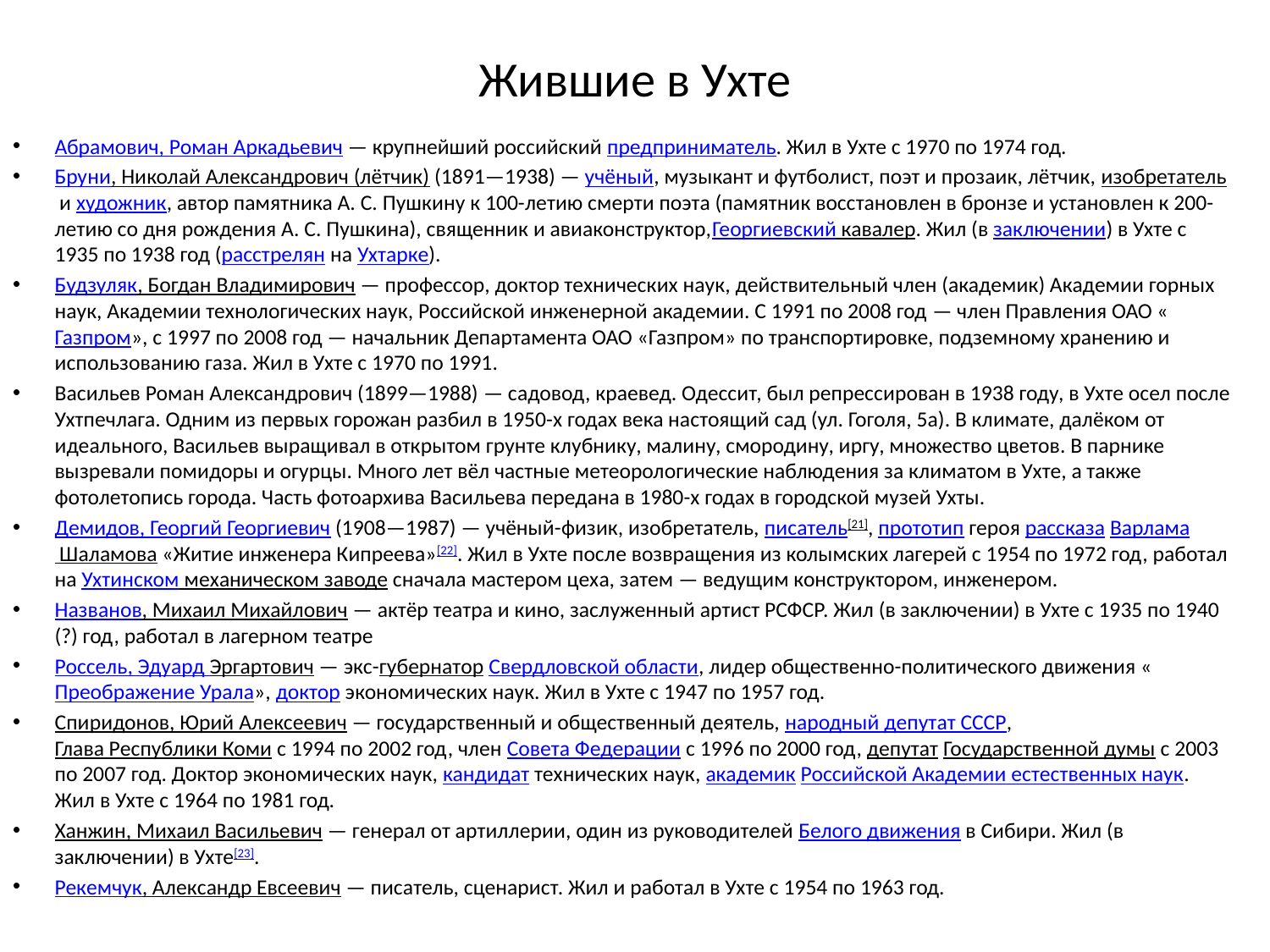

# Жившие в Ухте
Абрамович, Роман Аркадьевич — крупнейший российский предприниматель. Жил в Ухте с 1970 по 1974 год.
Бруни, Николай Александрович (лётчик) (1891—1938) — учёный, музыкант и футболист, поэт и прозаик, лётчик, изобретатель и художник, автор памятника А. С. Пушкину к 100-летию смерти поэта (памятник восстановлен в бронзе и установлен к 200-летию со дня рождения А. С. Пушкина), священник и авиаконструктор,Георгиевский кавалер. Жил (в заключении) в Ухте с 1935 по 1938 год (расстрелян на Ухтарке).
Будзуляк, Богдан Владимирович — профессор, доктор технических наук, действительный член (академик) Академии горных наук, Академии технологических наук, Российской инженерной академии. С 1991 по 2008 год — член Правления ОАО «Газпром», с 1997 по 2008 год — начальник Департамента ОАО «Газпром» по транспортировке, подземному хранению и использованию газа. Жил в Ухте с 1970 по 1991.
Васильев Роман Александрович (1899—1988) — садовод, краевед. Одессит, был репрессирован в 1938 году, в Ухте осел после Ухтпечлага. Одним из первых горожан разбил в 1950-х годах века настоящий сад (ул. Гоголя, 5а). В климате, далёком от идеального, Васильев выращивал в открытом грунте клубнику, малину, смородину, иргу, множество цветов. В парнике вызревали помидоры и огурцы. Много лет вёл частные метеорологические наблюдения за климатом в Ухте, а также фотолетопись города. Часть фотоархива Васильева передана в 1980-х годах в городской музей Ухты.
Демидов, Георгий Георгиевич (1908—1987) — учёный-физик, изобретатель, писатель[21], прототип героя рассказа Варлама Шаламова «Житие инженера Кипреева»[22]. Жил в Ухте после возвращения из колымских лагерей с 1954 по 1972 год, работал на Ухтинском механическом заводе сначала мастером цеха, затем — ведущим конструктором, инженером.
Названов, Михаил Михайлович — актёр театра и кино, заслуженный артист РСФСР. Жил (в заключении) в Ухте с 1935 по 1940 (?) год, работал в лагерном театре
Россель, Эдуард Эргартович — экс-губернатор Свердловской области, лидер общественно-политического движения «Преображение Урала», доктор экономических наук. Жил в Ухте с 1947 по 1957 год.
Спиридонов, Юрий Алексеевич — государственный и общественный деятель, народный депутат СССР, Глава Республики Коми с 1994 по 2002 год, член Совета Федерации с 1996 по 2000 год, депутат Государственной думы с 2003 по 2007 год. Доктор экономических наук, кандидат технических наук, академик Российской Академии естественных наук. Жил в Ухте с 1964 по 1981 год.
Ханжин, Михаил Васильевич — генерал от артиллерии, один из руководителей Белого движения в Сибири. Жил (в заключении) в Ухте[23].
Рекемчук, Александр Евсеевич — писатель, сценарист. Жил и работал в Ухте с 1954 по 1963 год.